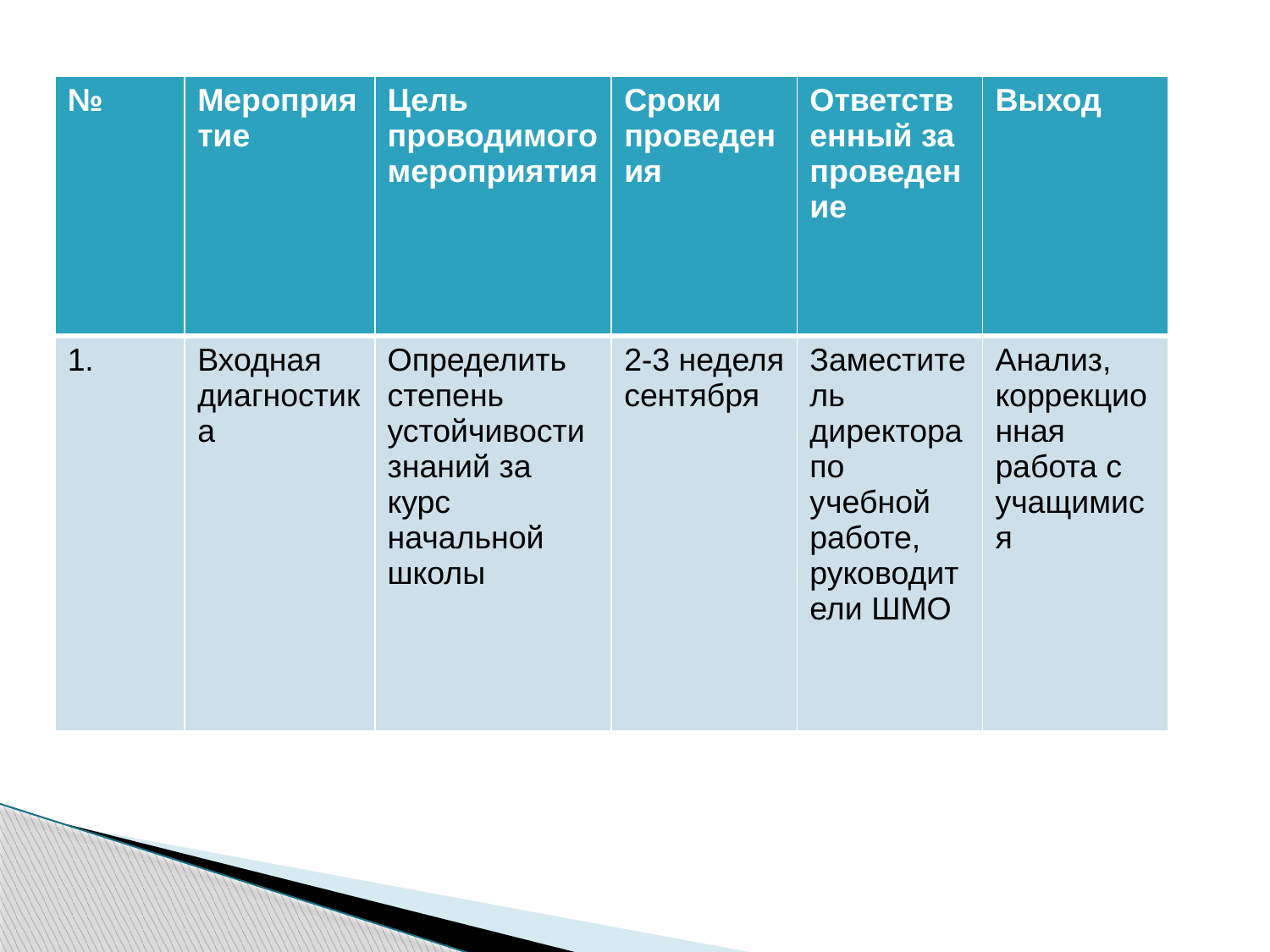

| № | Мероприятие | Цель проводимого мероприятия | Сроки проведения | Ответственный за проведение | Выход |
| --- | --- | --- | --- | --- | --- |
| 1. | Входная диагностика | Определить степень устойчивости знаний за курс начальной школы | 2-3 неделя сентября | Заместитель директора по учебной работе, руководители ШМО | Анализ, коррекционная работа с учащимися |